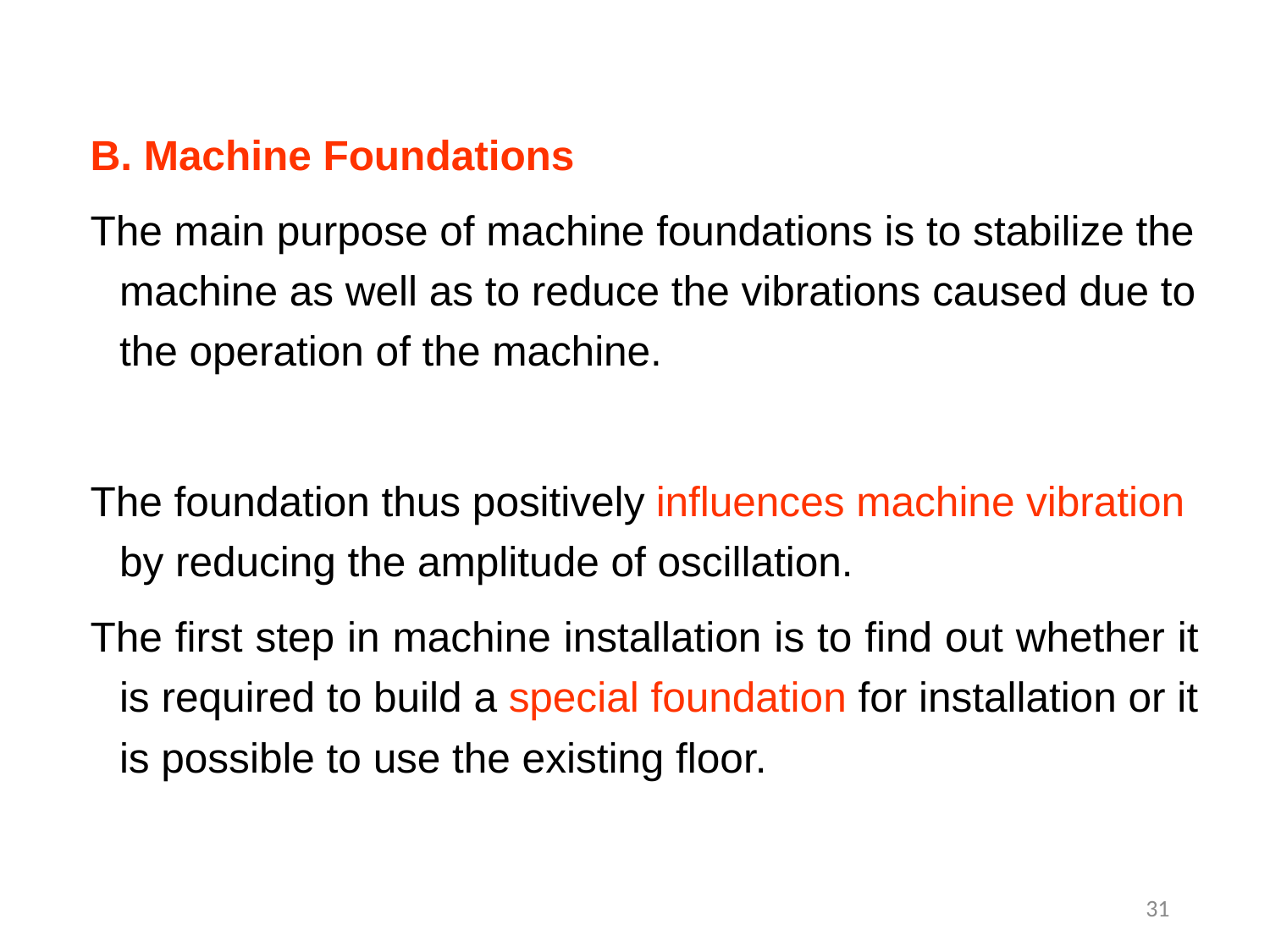

B. Machine Foundations
The main purpose of machine foundations is to stabilize the machine as well as to reduce the vibrations caused due to the operation of the machine.

The foundation thus positively influences machine vibration by reducing the amplitude of oscillation.
The first step in machine installation is to find out whether it is required to build a special foundation for installation or it is possible to use the existing floor.

31